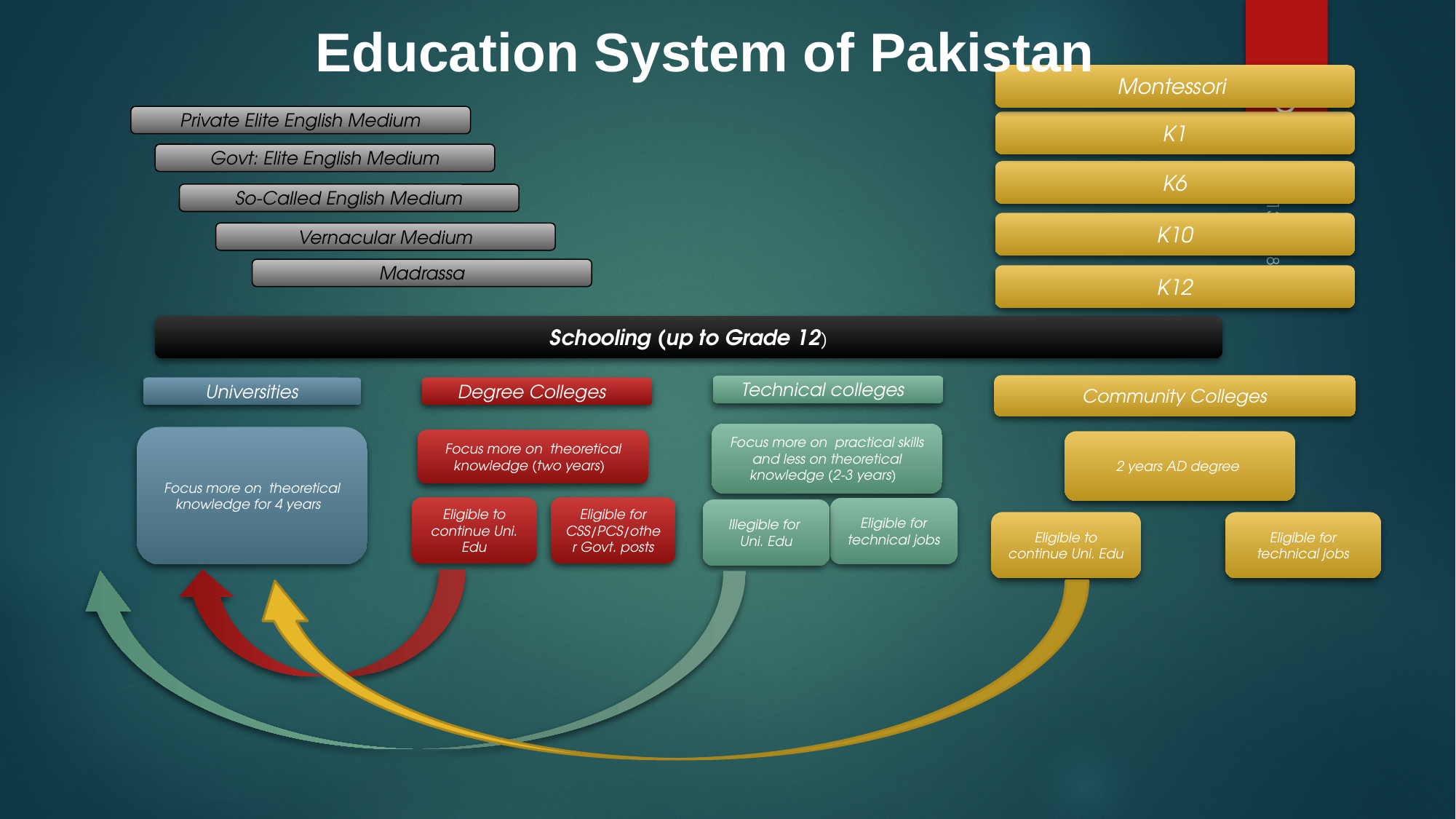

# Education System of Pakistan
5
Montessori
Private Elite English Medium
K1
Govt: Elite English Medium
K6
So-Called English Medium
K10
6/13/2018
Vernacular Medium

Madrassa
K12
Schooling (up to Grade 12)

Community Colleges
Technical colleges
Universities
Degree Colleges
Focus more on  practical skills and less on theoretical knowledge (2-3 years)
Focus more on  theoretical knowledge for 4 years
Focus more on  theoretical knowledge (two years)
2 years AD degree

Eligible to continue Uni. Edu
Eligible for CSS/PCS/other Govt. posts
Eligible for technical jobs
Illegible for
Uni. Edu
Eligible to continue Uni. Edu
Eligible for technical jobs